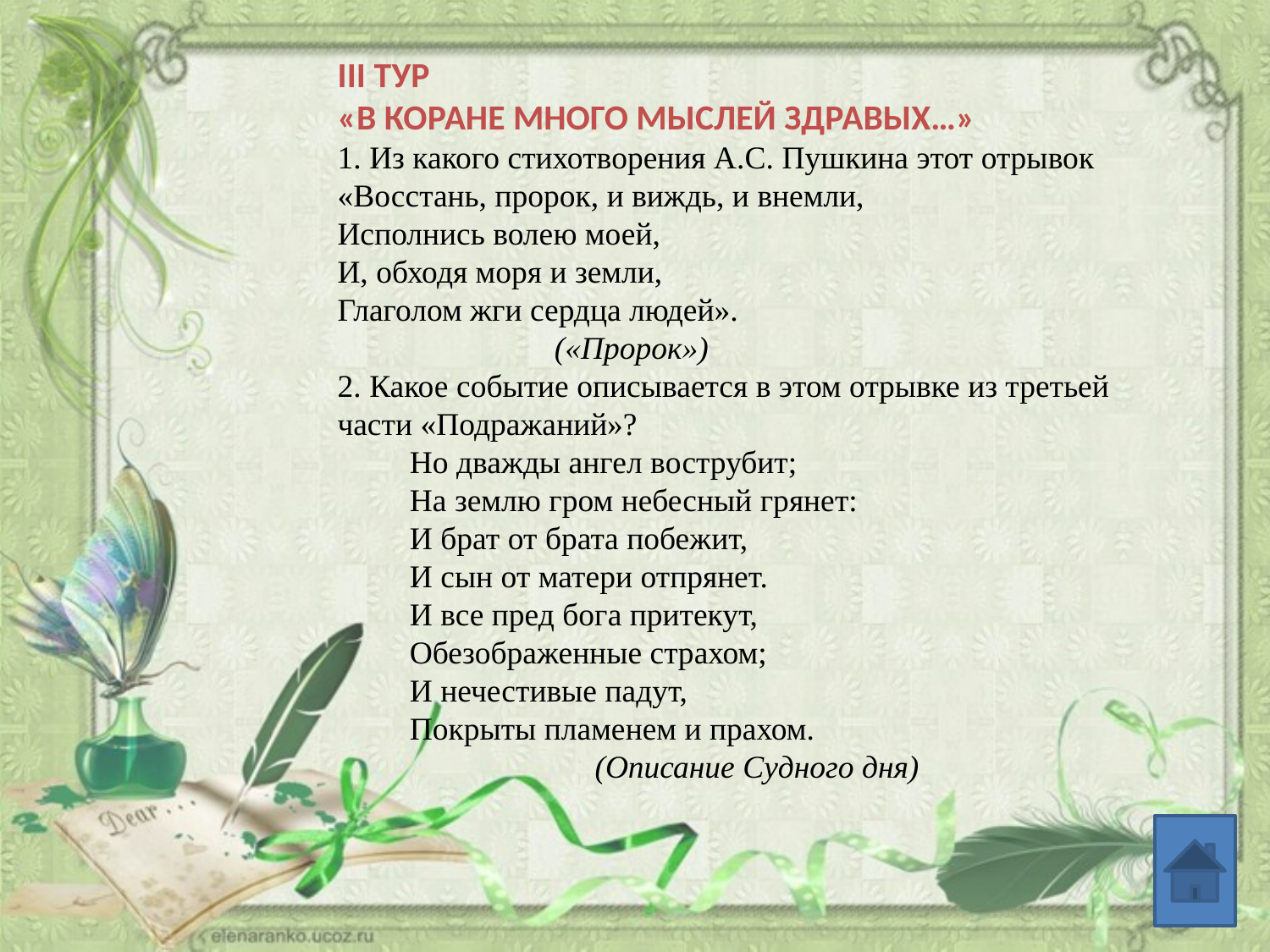

III ТУР
«В КОРАНЕ МНОГО МЫСЛЕЙ ЗДРАВЫХ…»
1. Из какого стихотворения А.С. Пушкина этот отрывок
«Восстань, пророк, и виждь, и внемли,
Исполнись волею моей,
И, обходя моря и земли,
Глаголом жги сердца людей».
                           («Пророк»)
2. Какое событие описывается в этом отрывке из третьей части «Подражаний»?
         Но дважды ангел вострубит;
         На землю гром небесный грянет:
         И брат от брата побежит,
         И сын от матери отпрянет.
         И все пред бога притекут,
         Обезображенные страхом;
         И нечестивые падут,
         Покрыты пламенем и прахом.
                                (Описание Судного дня)